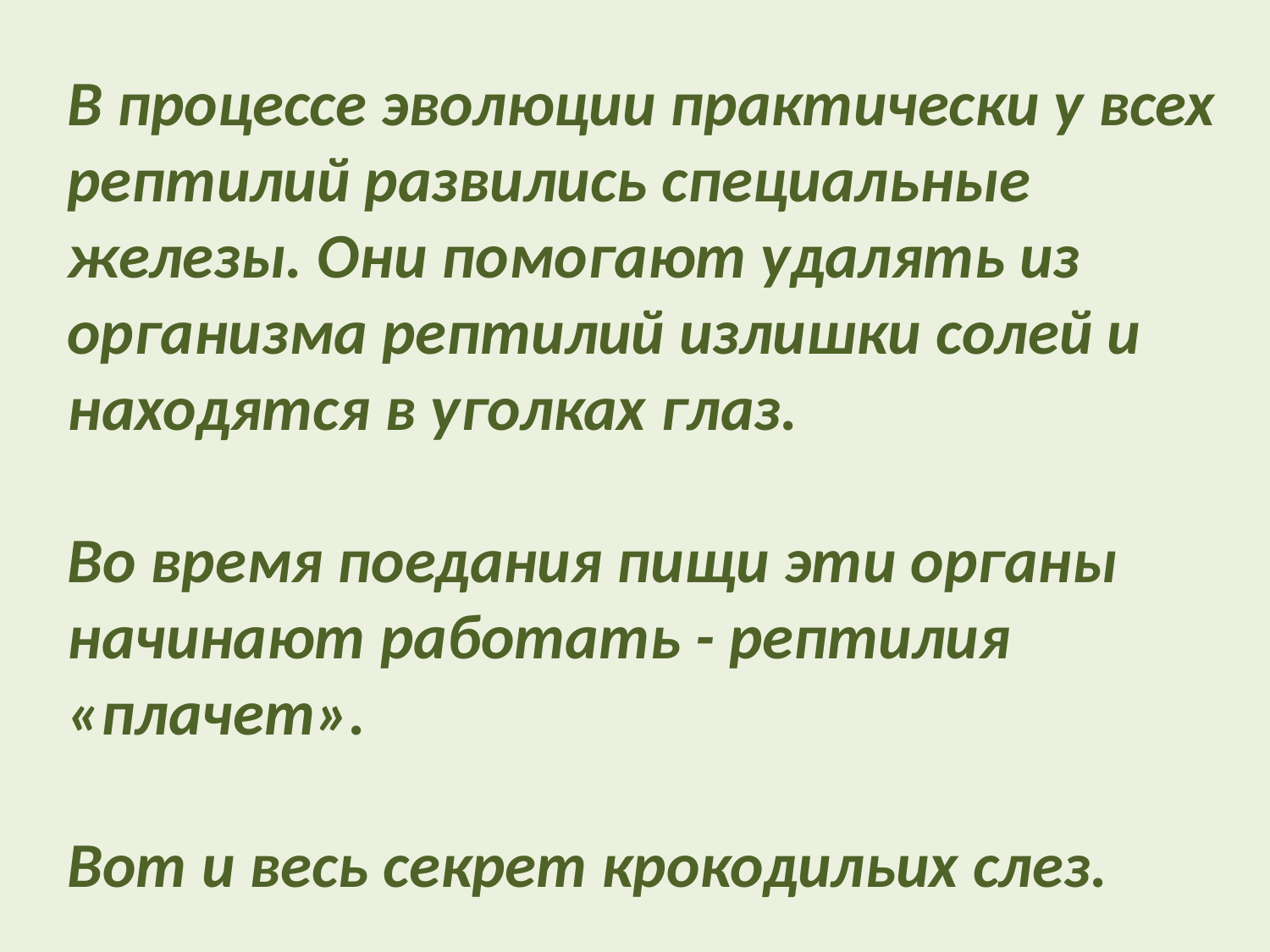

В процессе эволюции практически у всех рептилий развились специальные железы. Они помогают удалять из организма рептилий излишки солей и находятся в уголках глаз.

Во время поедания пищи эти органы начинают работать - рептилия «плачет».

Вот и весь секрет крокодильих слез.